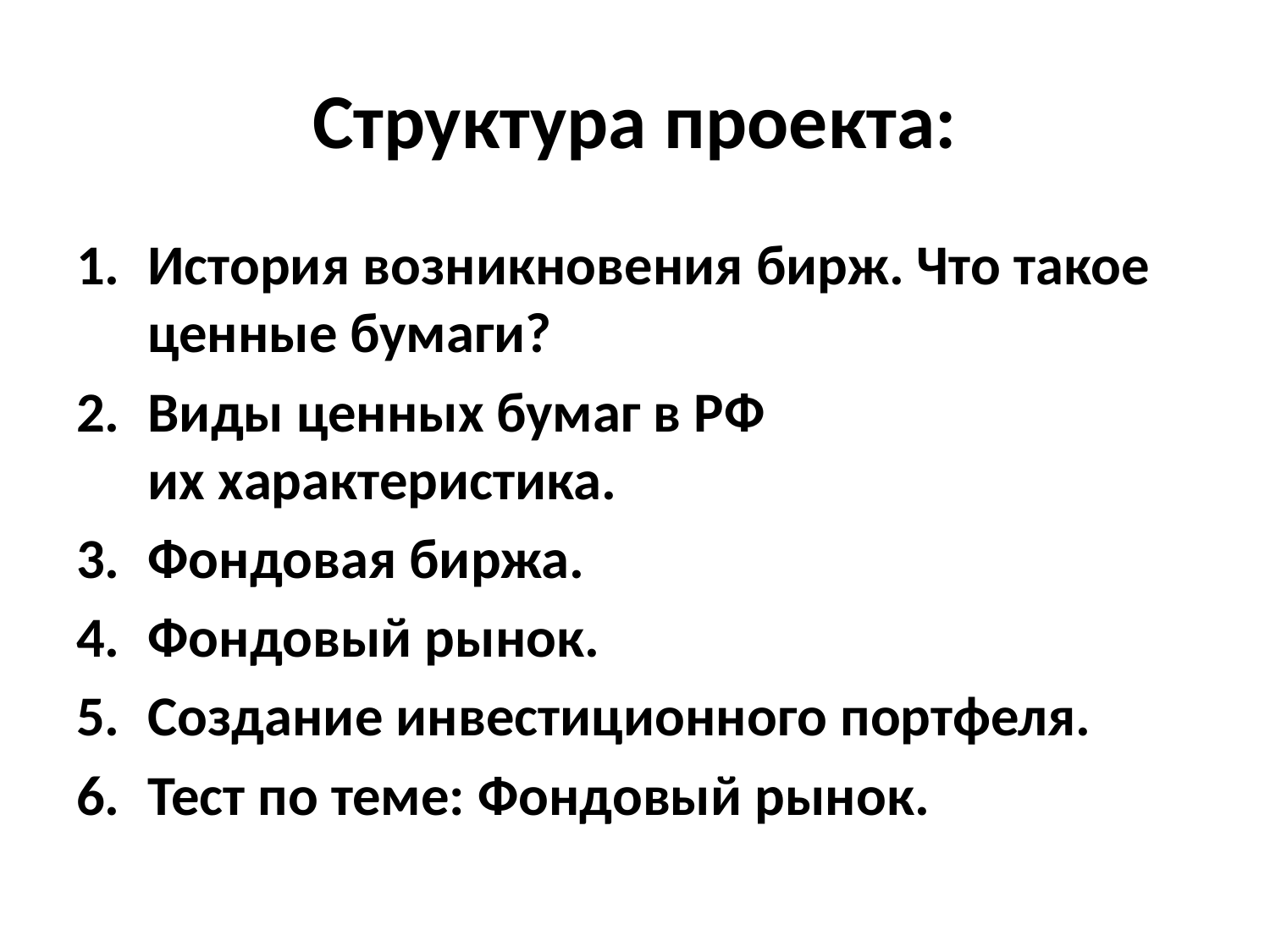

# Структура проекта:
История возникновения бирж. Что такое ценные бумаги?
Виды ценных бумаг в РФ
их характеристика.
Фондовая биржа.
Фондовый рынок.
Создание инвестиционного портфеля.
Тест по теме: Фондовый рынок.